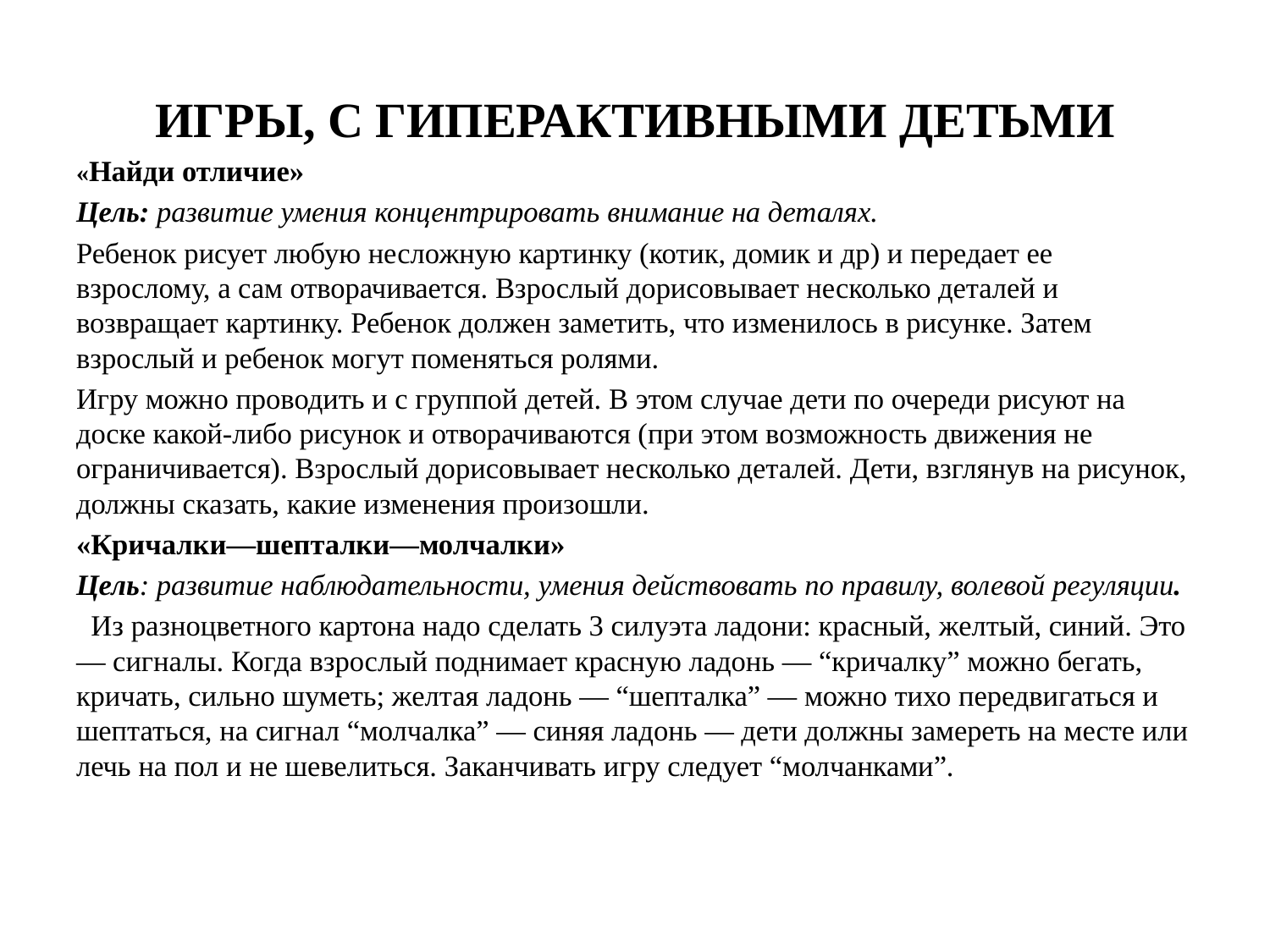

# ИГРЫ, С ГИПЕРАКТИВНЫМИ ДЕТЬМИ
«Найди отличие»
Цель: развитие умения концентрировать внимание на деталях.
Ребенок рисует любую несложную картинку (котик, домик и др) и передает ее взрослому, а сам отворачивается. Взрослый дорисовывает несколько деталей и возвращает картинку. Ребенок должен заметить, что изменилось в рисунке. Затем взрослый и ребенок могут поменяться ролями.
Игру можно проводить и с группой детей. В этом случае дети по очереди рисуют на доске какой-либо рисунок и отворачиваются (при этом возможность движения не ограничивается). Взрослый дорисовывает несколько деталей. Дети, взглянув на рисунок, должны сказать, какие изменения произошли.
«Кричалки—шепталки—молчалки»
Цель: развитие наблюдательности, умения действовать по правилу, волевой регуляции.
  Из разноцветного картона надо сделать 3 силуэта ладони: красный, желтый, синий. Это — сигналы. Когда взрослый поднимает красную ладонь — “кричалку” можно бегать, кричать, сильно шуметь; желтая ладонь — “шепталка” — можно тихо передвигаться и шептаться, на сигнал “молчалка” — синяя ладонь — дети должны замереть на месте или лечь на пол и не шевелиться. Заканчивать игру следует “молчанками”.